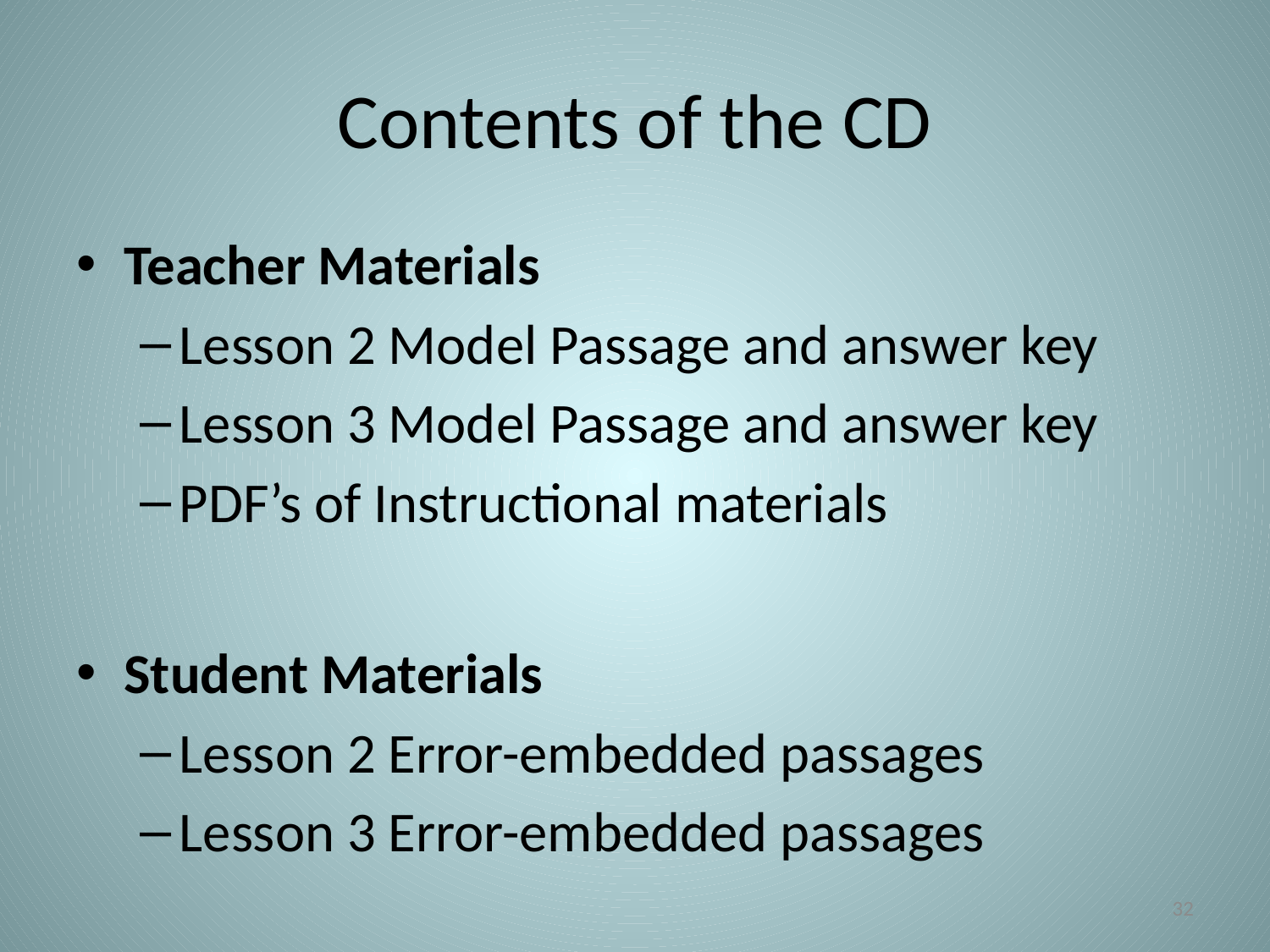

# Contents of the CD
Teacher Materials
Lesson 2 Model Passage and answer key
Lesson 3 Model Passage and answer key
PDF’s of Instructional materials

Student Materials
Lesson 2 Error-embedded passages
Lesson 3 Error-embedded passages
32